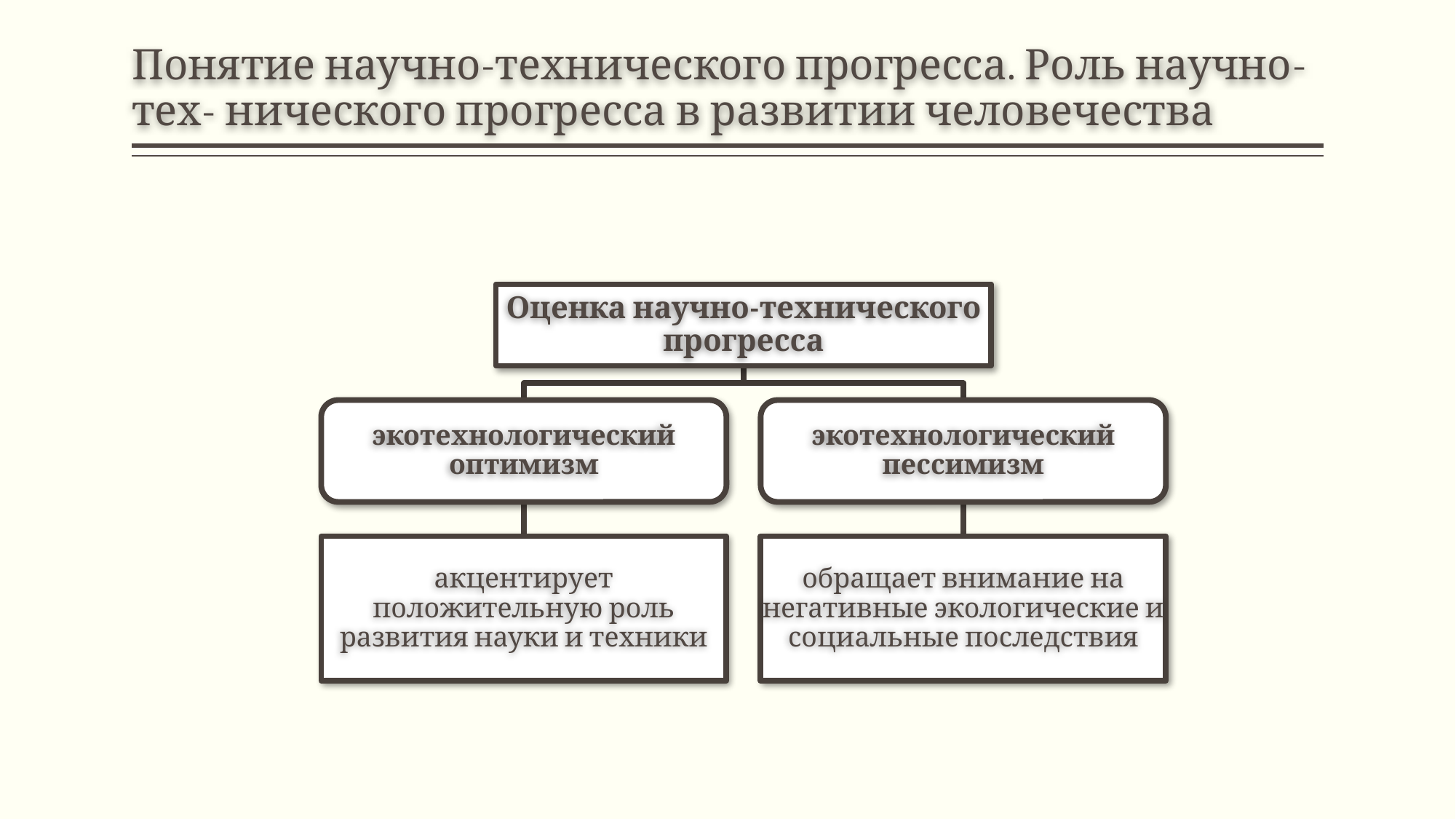

# Понятие научно-технического прогресса. Роль научно-тех- нического прогресса в развитии человечества

Оценка научно-технического прогресса

экотехнологический оптимизм
экотехнологический пессимизм

акцентирует положительную роль развития науки и техники

обращает внимание на негативные экологические и социальные последствия